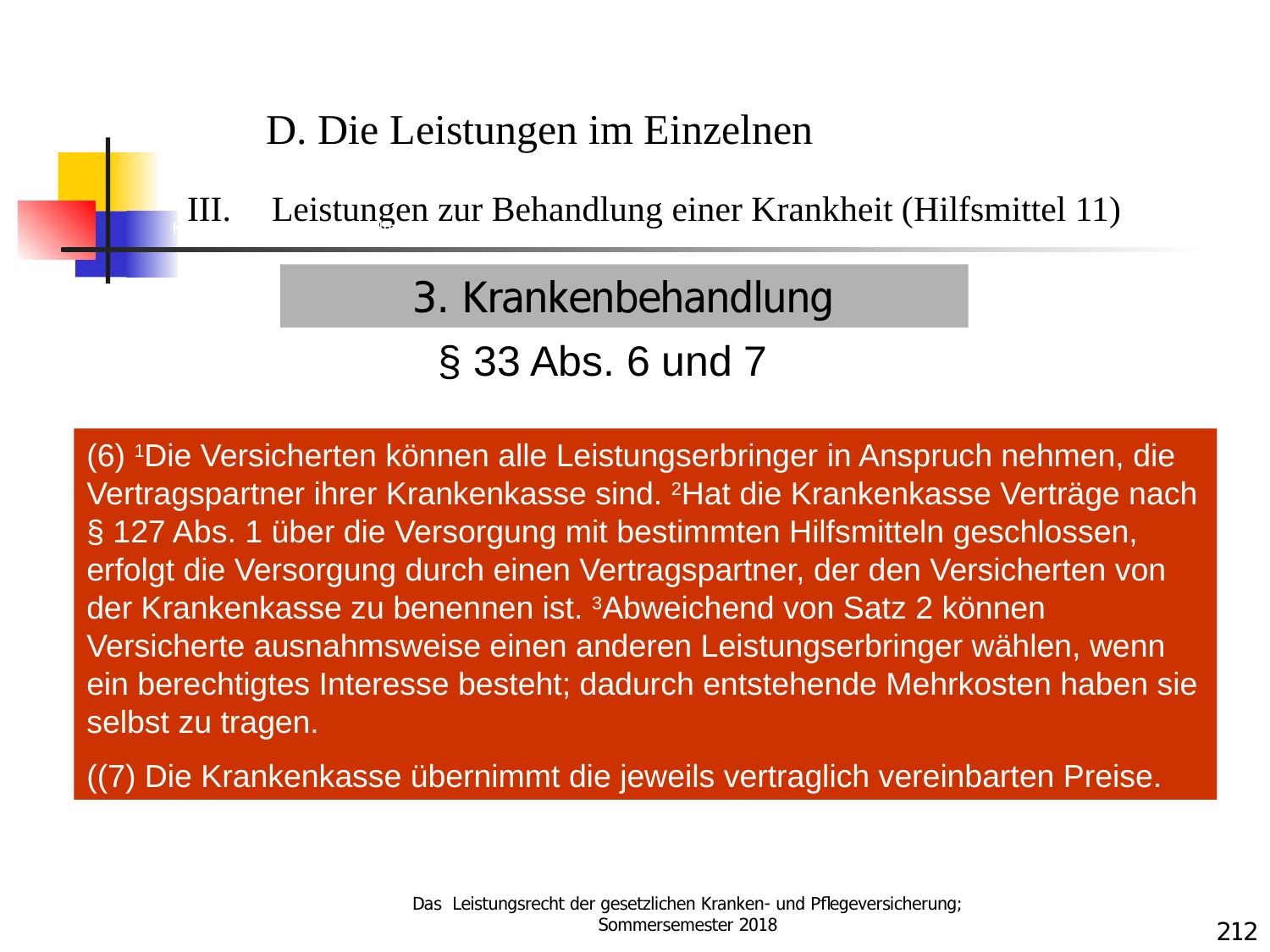

Krankenbehandlung 12 (Hilfsmittel)
D. Die Leistungen im Einzelnen

Leistungen zur Behandlung einer Krankheit (Hilfsmittel 11)
3. Krankenbehandlung
§ 33 Abs. 6 und 7
(6) 1Die Versicherten können alle Leistungserbringer in Anspruch nehmen, die Vertragspartner ihrer Krankenkasse sind. 2Hat die Krankenkasse Verträge nach § 127 Abs. 1 über die Versorgung mit bestimmten Hilfsmitteln geschlossen, erfolgt die Versorgung durch einen Vertragspartner, der den Versicherten von der Krankenkasse zu benennen ist. 3Abweichend von Satz 2 können Versicherte ausnahmsweise einen anderen Leistungserbringer wählen, wenn ein berechtigtes Interesse besteht; dadurch entstehende Mehrkosten haben sie selbst zu tragen.
((7) Die Krankenkasse übernimmt die jeweils vertraglich vereinbarten Preise.
Krankheit
Das  Leistungsrecht der gesetzlichen Kranken- und Pflegeversicherung; Sommersemester 2018
212